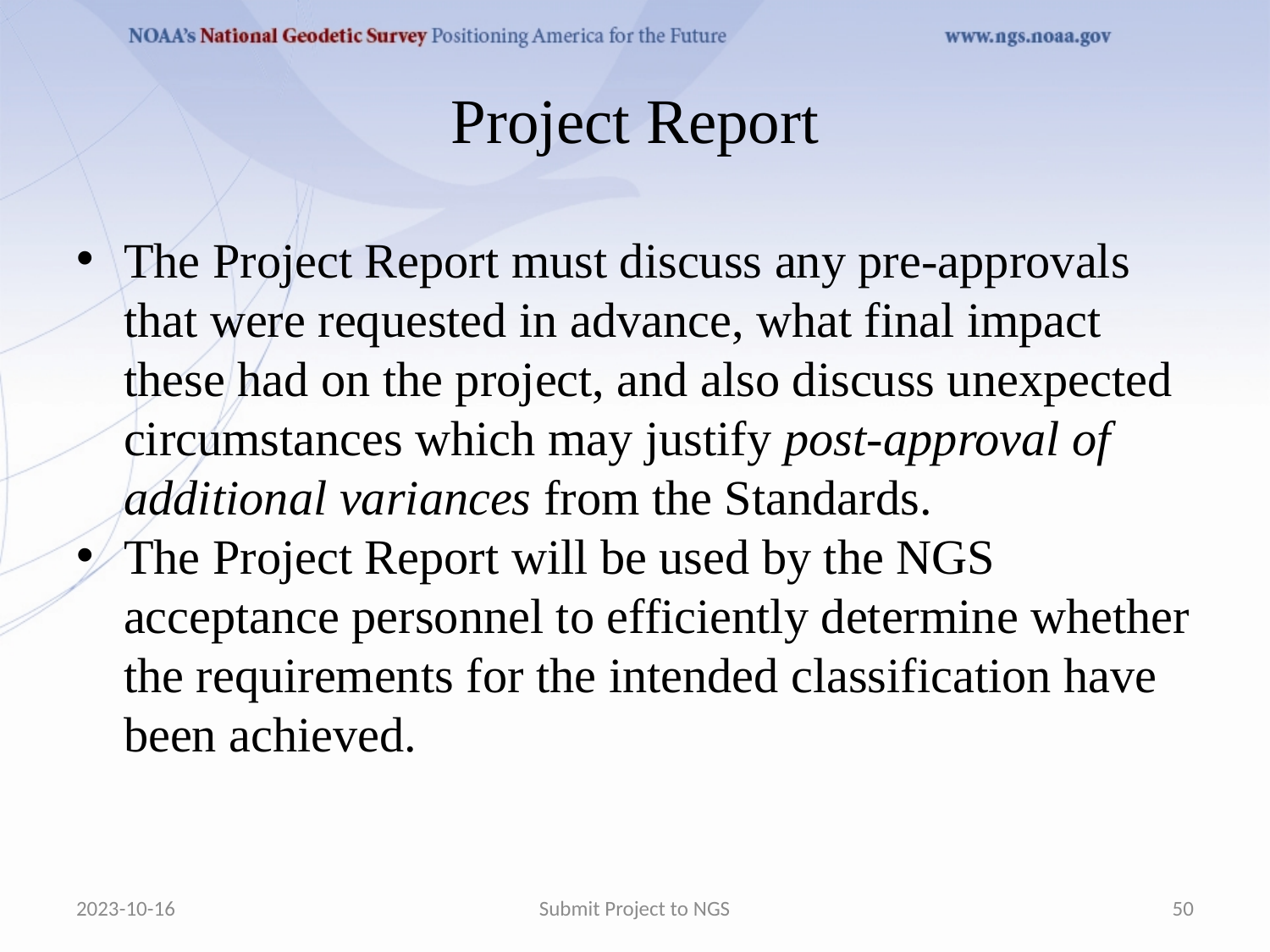

Project Report
The Project Report must discuss any pre-approvals that were requested in advance, what final impact these had on the project, and also discuss unexpected circumstances which may justify post-approval of additional variances from the Standards.
The Project Report will be used by the NGS acceptance personnel to efficiently determine whether the requirements for the intended classification have been achieved.

2023-10-16
Submit Project to NGS
50